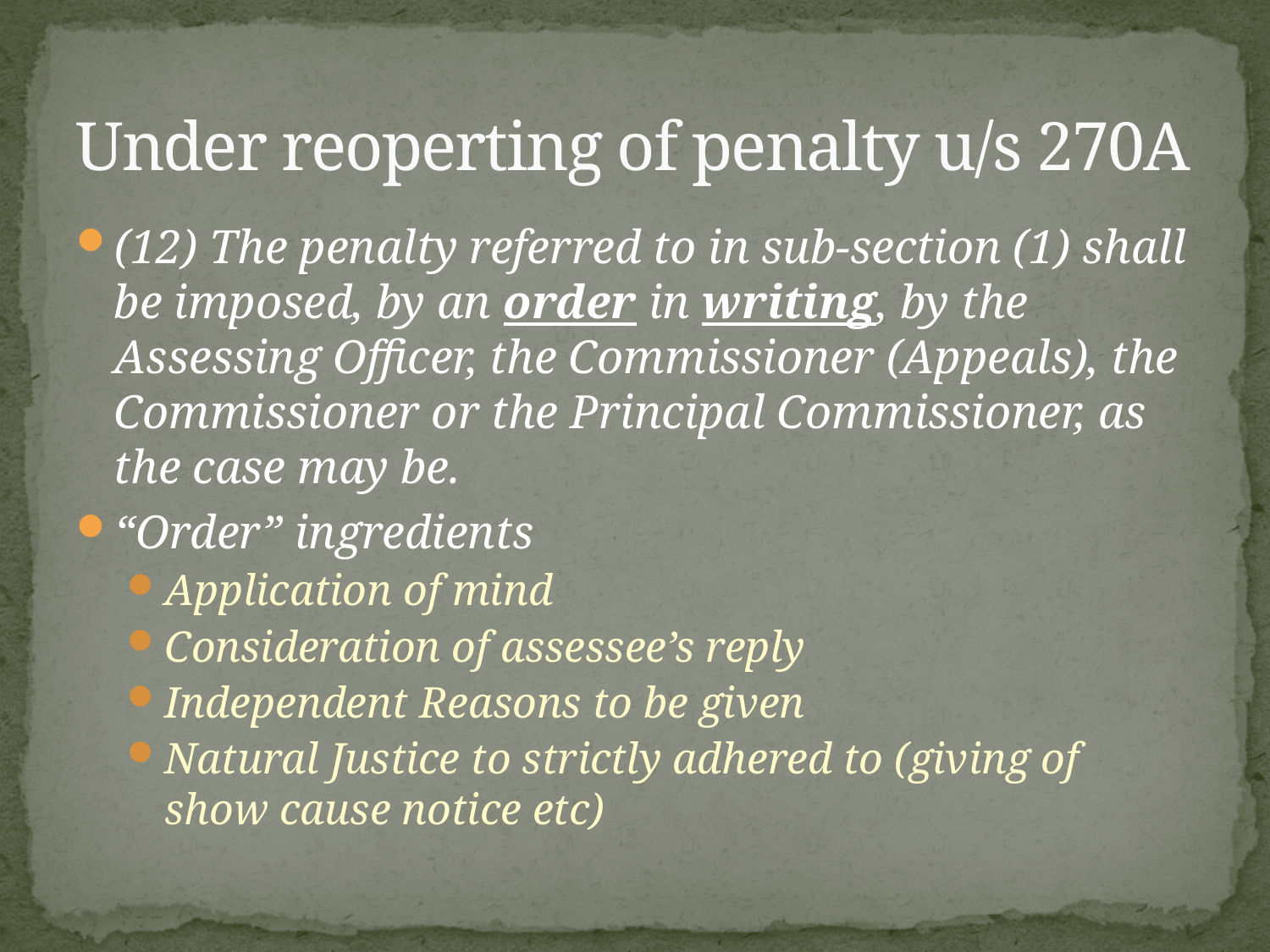

# Under reoperting of penalty u/s 270A
(12) The penalty referred to in sub-section (1) shall be imposed, by an order in writing, by the Assessing Officer, the Commissioner (Appeals), the Commissioner or the Principal Commissioner, as the case may be.
“Order” ingredients
Application of mind
Consideration of assessee’s reply
Independent Reasons to be given
Natural Justice to strictly adhered to (giving of  show cause notice etc)